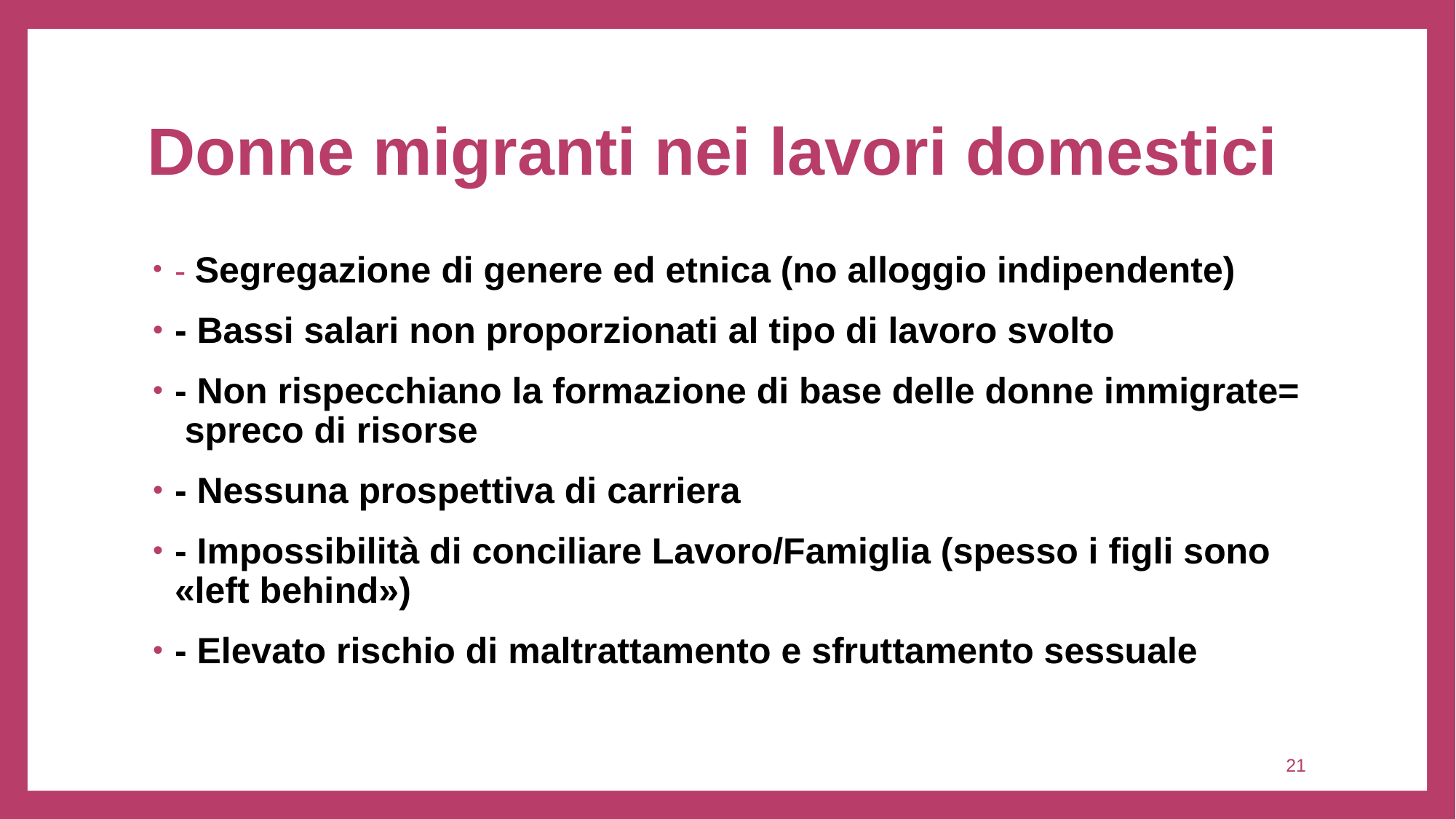

# Donne migranti nei lavori domestici
- Segregazione di genere ed etnica (no alloggio indipendente)
- Bassi salari non proporzionati al tipo di lavoro svolto
- Non rispecchiano la formazione di base delle donne immigrate=  spreco di risorse
- Nessuna prospettiva di carriera
- Impossibilità di conciliare Lavoro/Famiglia (spesso i figli sono «left behind»)
- Elevato rischio di maltrattamento e sfruttamento sessuale

21